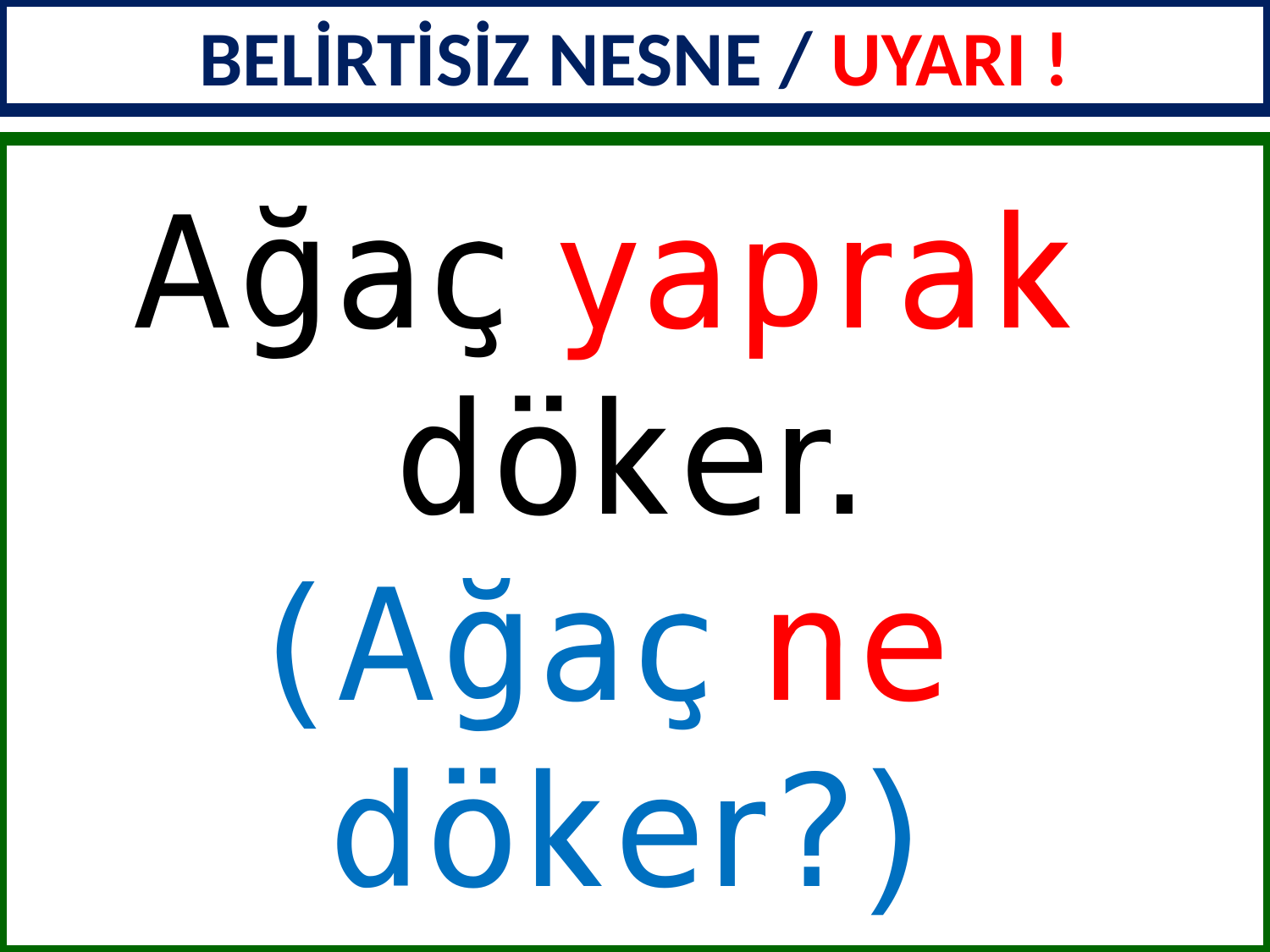

BELİRTİSİZ NESNE / UYARI !
Ağaç yaprak
döker.
(Ağaç ne
döker?)